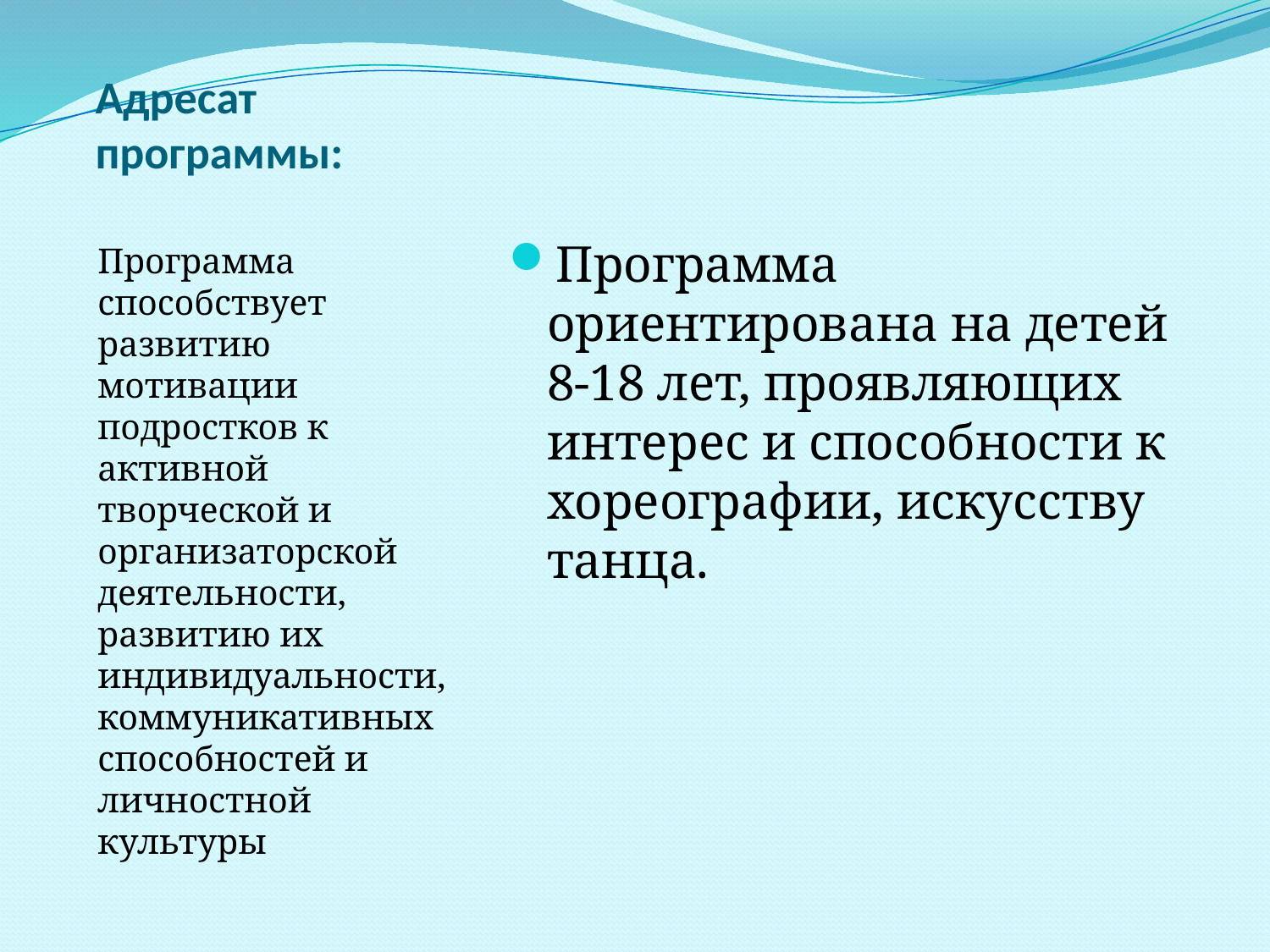

# Адресат программы:
Программа способствует развитию мотивации подростков к активной творческой и организаторской деятельности, развитию их индивидуальности, коммуникативных способностей и личностной культуры
Программа ориентирована на детей 8-18 лет, проявляющих интерес и способности к хореографии, искусству танца.